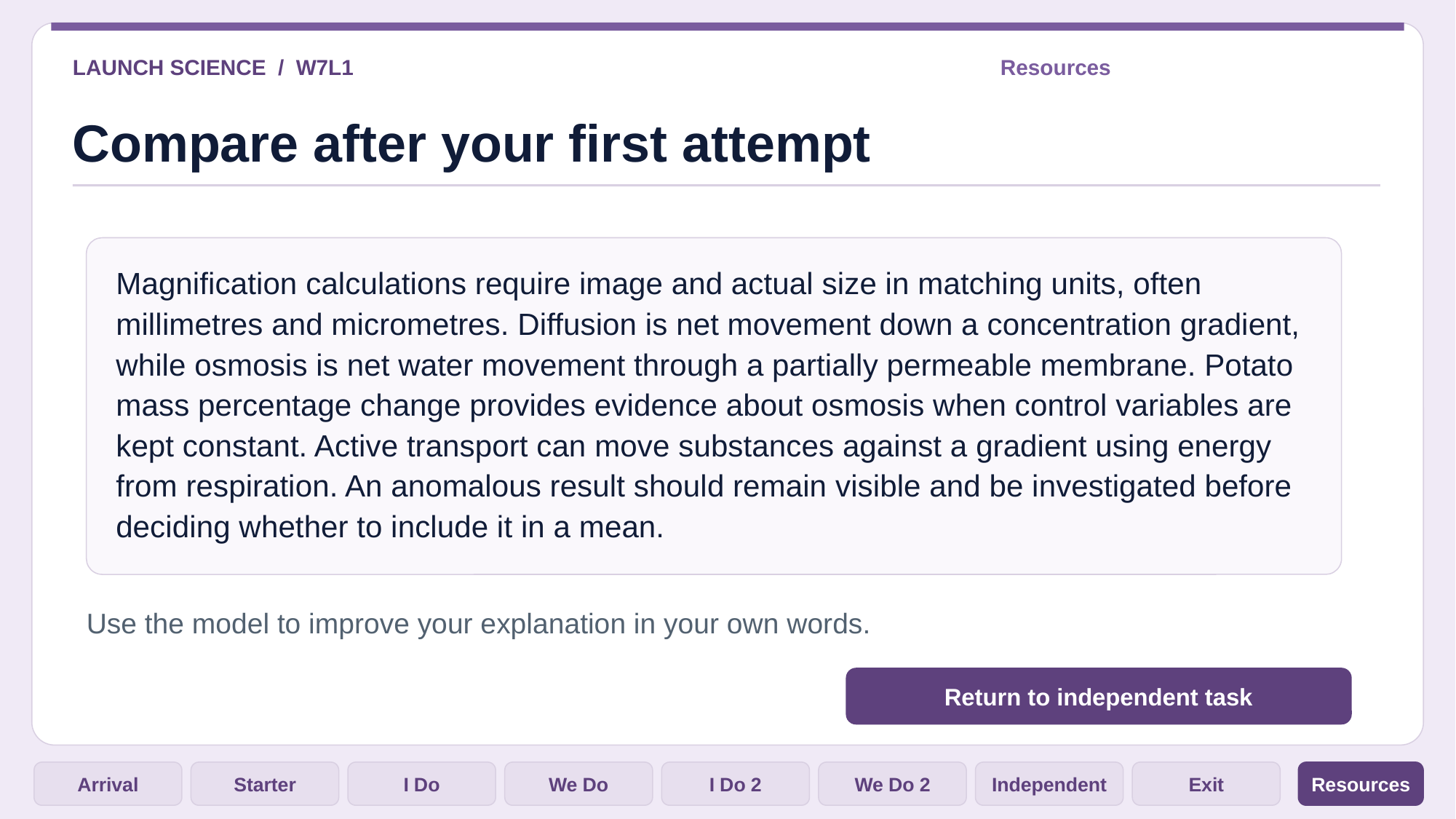

LAUNCH SCIENCE  /  W7L1
Resources
Compare after your first attempt

Magnification calculations require image and actual size in matching units, often millimetres and micrometres. Diffusion is net movement down a concentration gradient, while osmosis is net water movement through a partially permeable membrane. Potato mass percentage change provides evidence about osmosis when control variables are kept constant. Active transport can move substances against a gradient using energy from respiration. An anomalous result should remain visible and be investigated before deciding whether to include it in a mean.
Use the model to improve your explanation in your own words.
Return to independent task
Arrival
Starter
I Do
We Do
I Do 2
We Do 2
Independent
Exit
Resources